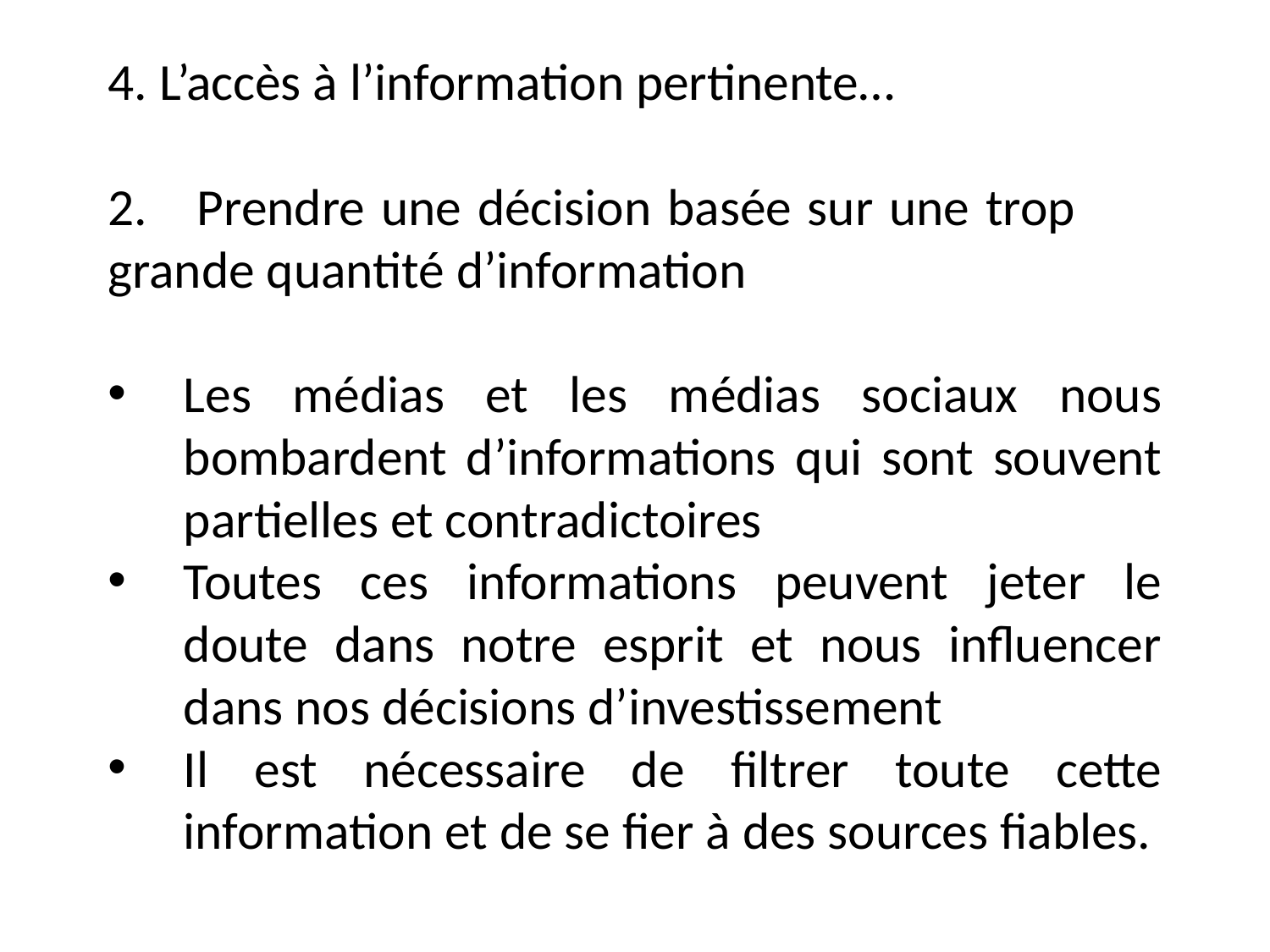

4. L’accès à l’information pertinente…

2. 	Prendre une décision basée sur une trop 	grande quantité d’information

Les médias et les médias sociaux nous bombardent d’informations qui sont souvent partielles et contradictoires
Toutes ces informations peuvent jeter le doute dans notre esprit et nous influencer dans nos décisions d’investissement
Il est nécessaire de filtrer toute cette information et de se fier à des sources fiables.